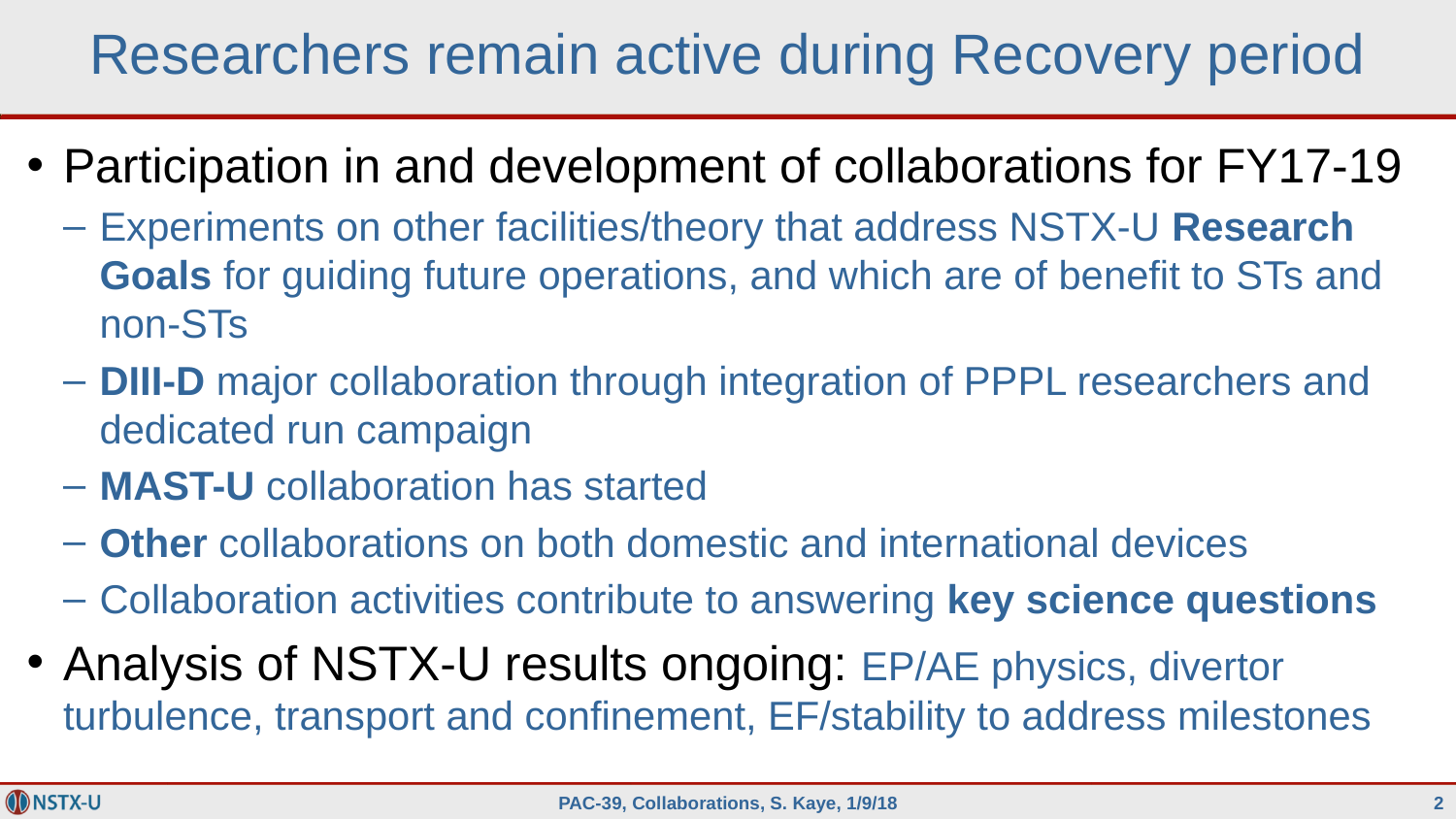

# Researchers remain active during Recovery period
Participation in and development of collaborations for FY17-19
Experiments on other facilities/theory that address NSTX-U Research Goals for guiding future operations, and which are of benefit to STs and non-STs
DIII-D major collaboration through integration of PPPL researchers and dedicated run campaign
MAST-U collaboration has started
Other collaborations on both domestic and international devices
Collaboration activities contribute to answering key science questions
Analysis of NSTX-U results ongoing: EP/AE physics, divertor turbulence, transport and confinement, EF/stability to address milestones